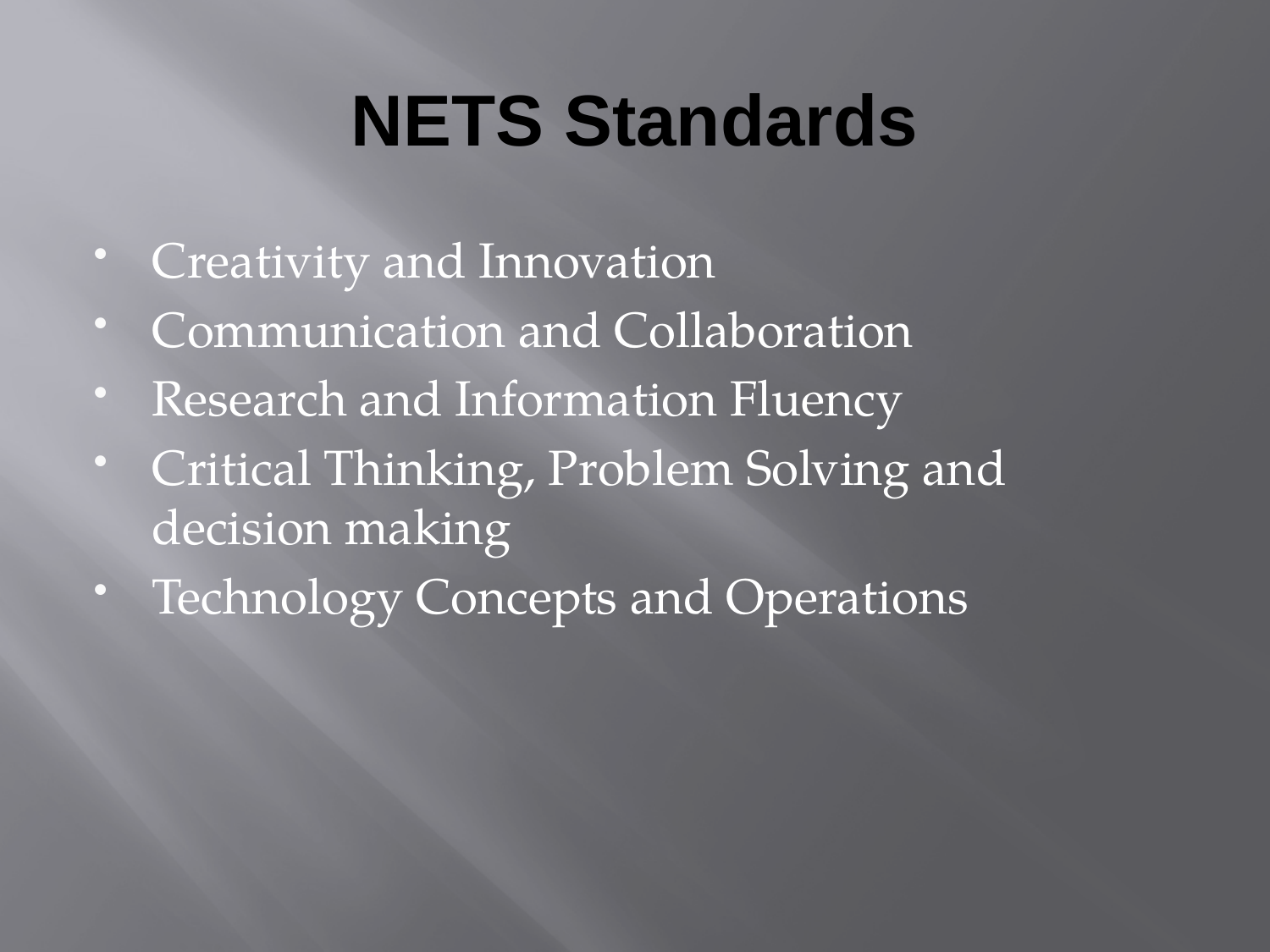

# NETS Standards
Creativity and Innovation
Communication and Collaboration
Research and Information Fluency
Critical Thinking, Problem Solving and decision making
Technology Concepts and Operations